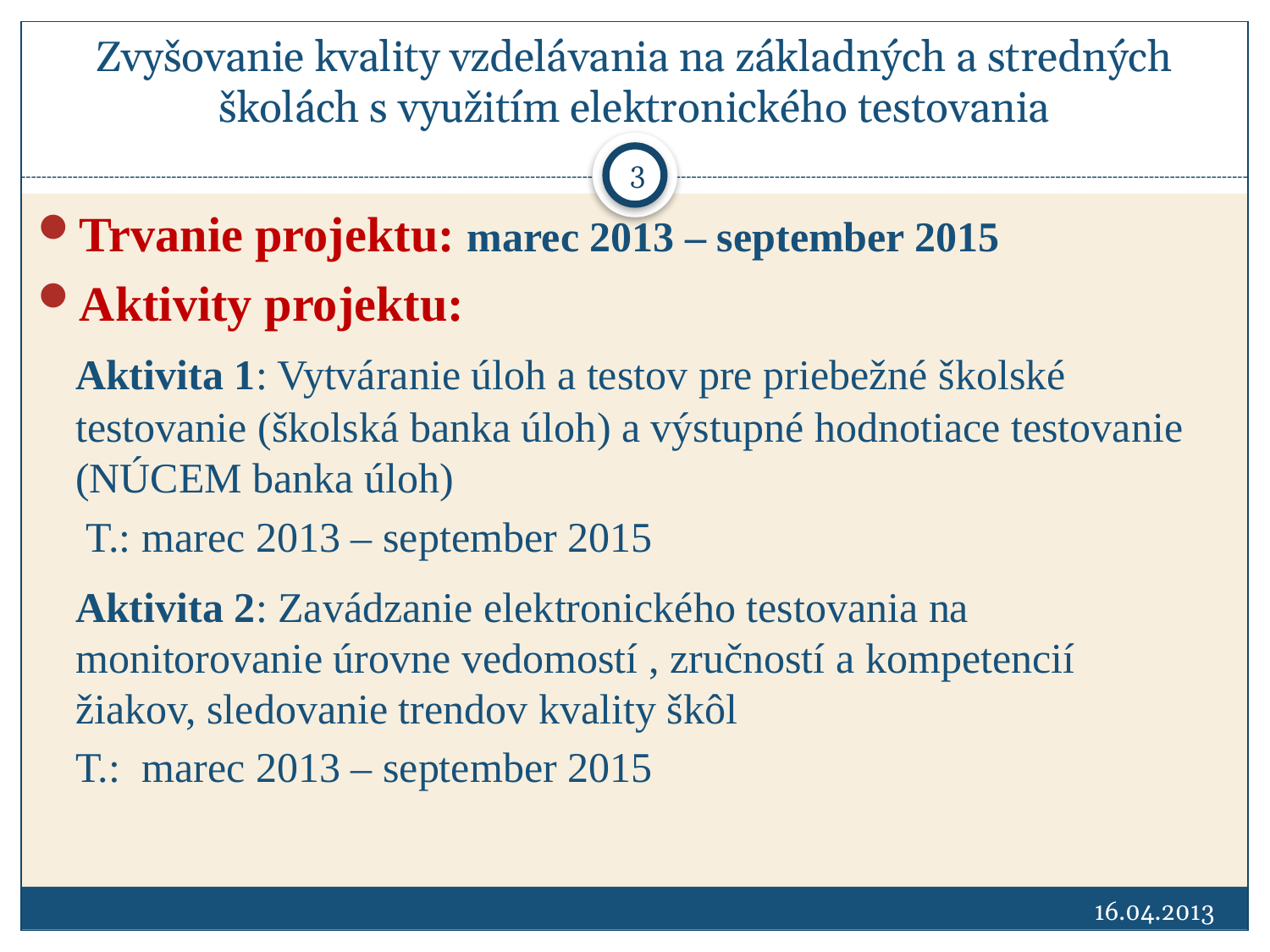

# Zvyšovanie kvality vzdelávania na základných a stredných školách s využitím elektronického testovania
3
Trvanie projektu: marec 2013 – september 2015
Aktivity projektu:
	Aktivita 1: Vytváranie úloh a testov pre priebežné školské testovanie (školská banka úloh) a výstupné hodnotiace testovanie (NÚCEM banka úloh)
	 T.: marec 2013 – september 2015
	Aktivita 2: Zavádzanie elektronického testovania na monitorovanie úrovne vedomostí , zručností a kompetencií žiakov, sledovanie trendov kvality škôl
 	T.:  marec 2013 – september 2015

16.04.2013